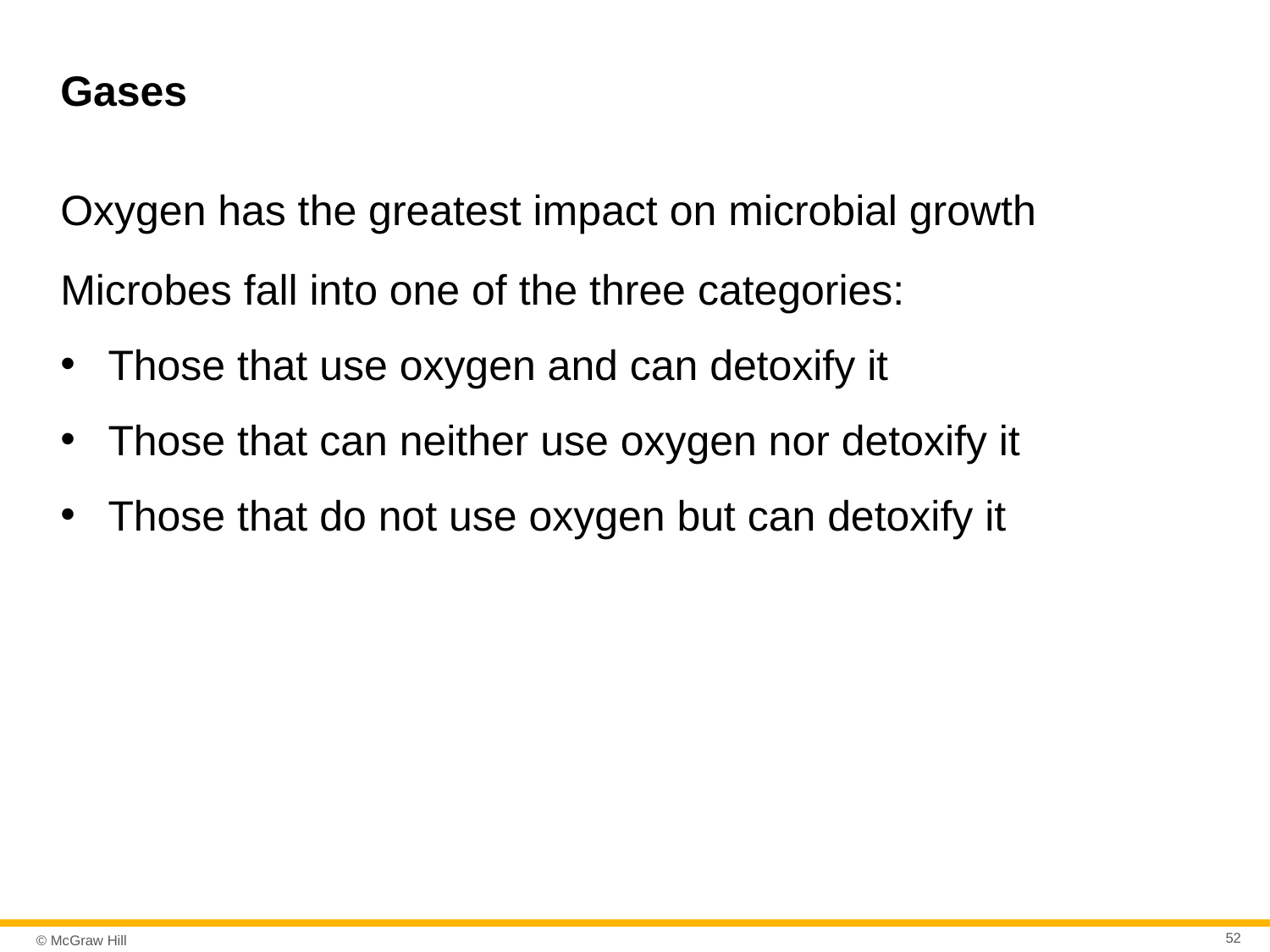

# Gases
Oxygen has the greatest impact on microbial growth
Microbes fall into one of the three categories:
Those that use oxygen and can detoxify it
Those that can neither use oxygen nor detoxify it
Those that do not use oxygen but can detoxify it